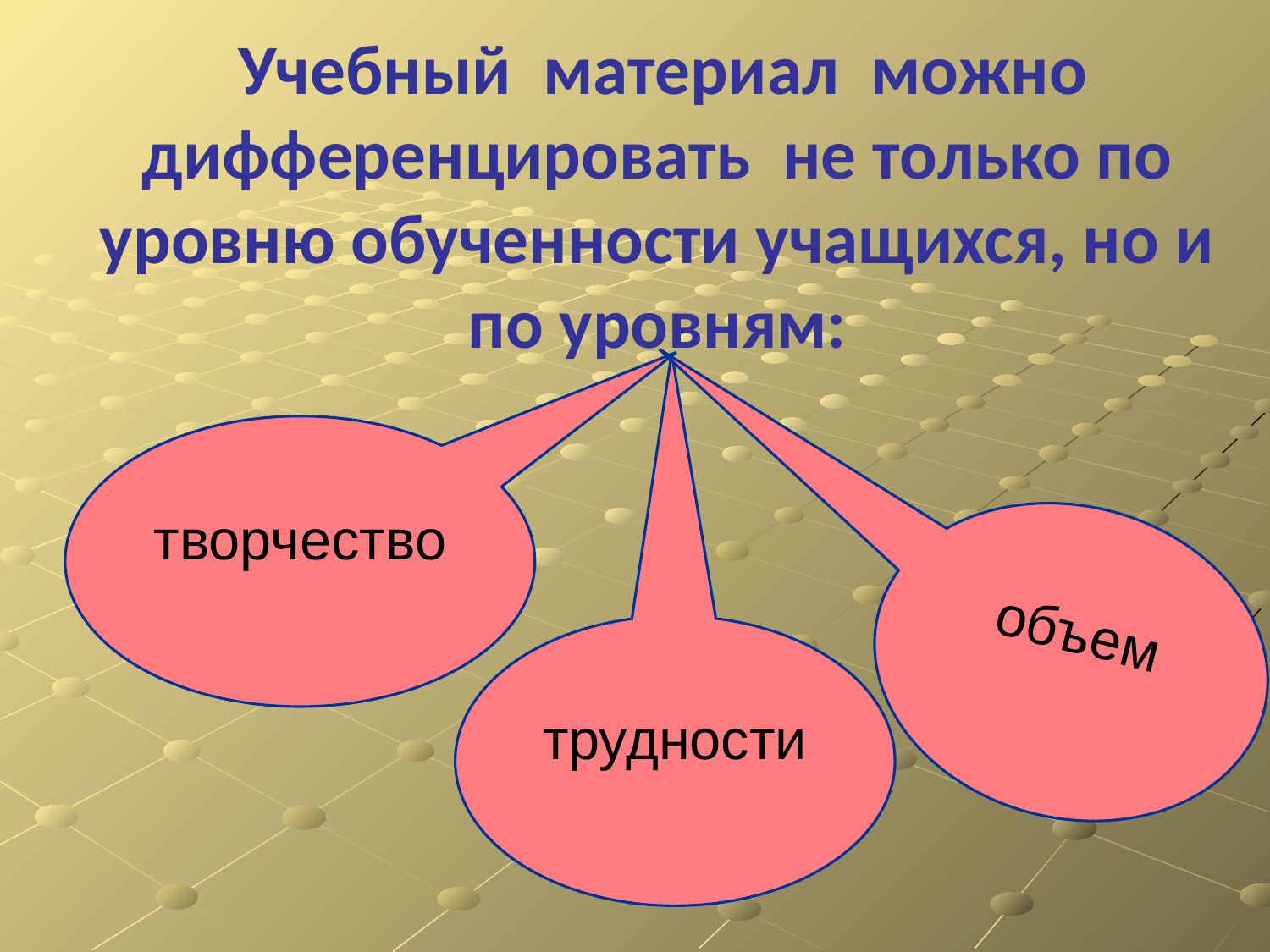

# Учебный  материал  можно дифференцировать  не только по уровню обученности учащихся, но и по уровням:

творчество

объем

трудности